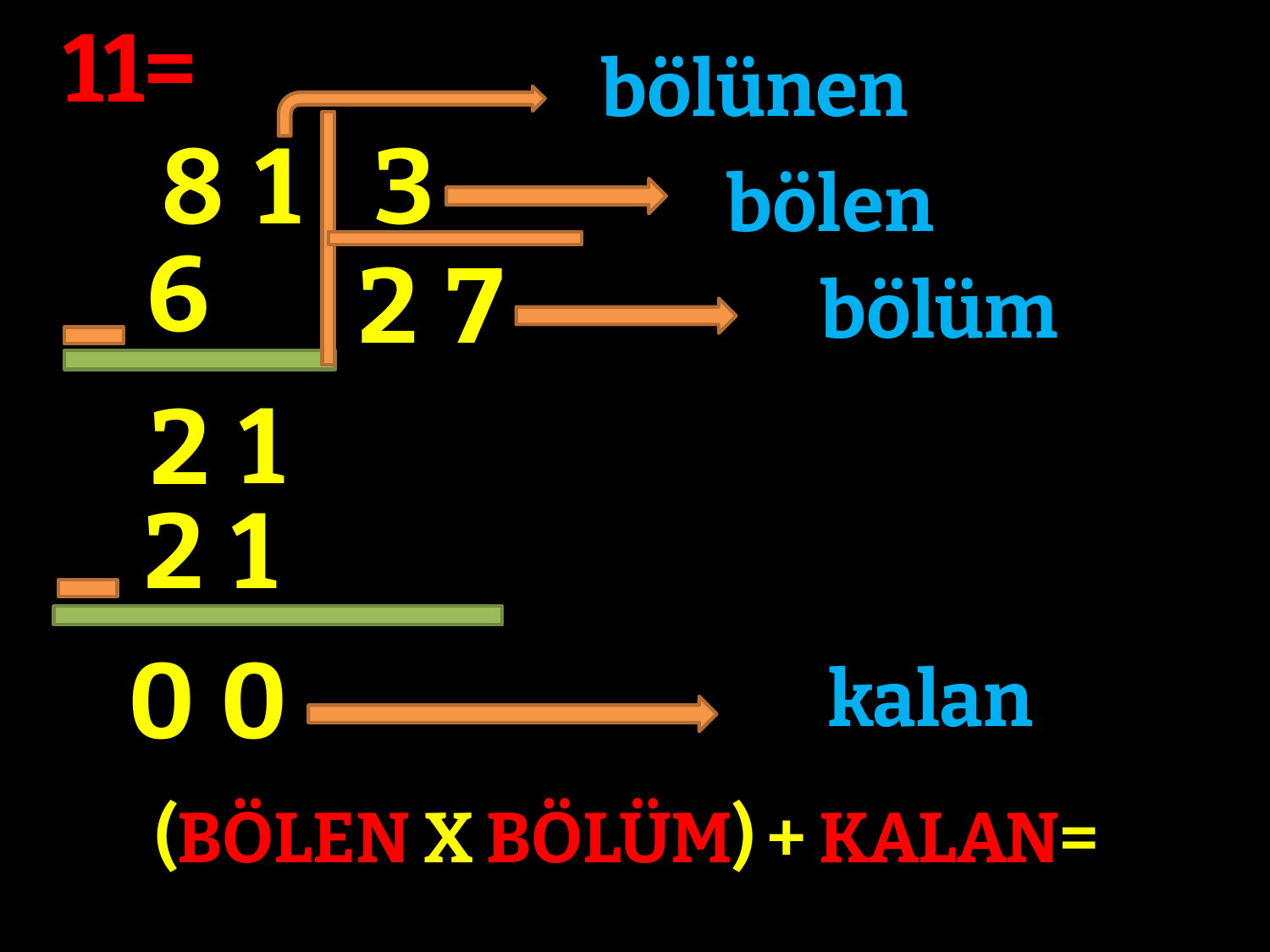

11=
bölünen

1
8
3
bölen

6
2
7
bölüm
#

1
2
2
1

0
0
kalan

(BÖLEN X BÖLÜM) + KALAN=